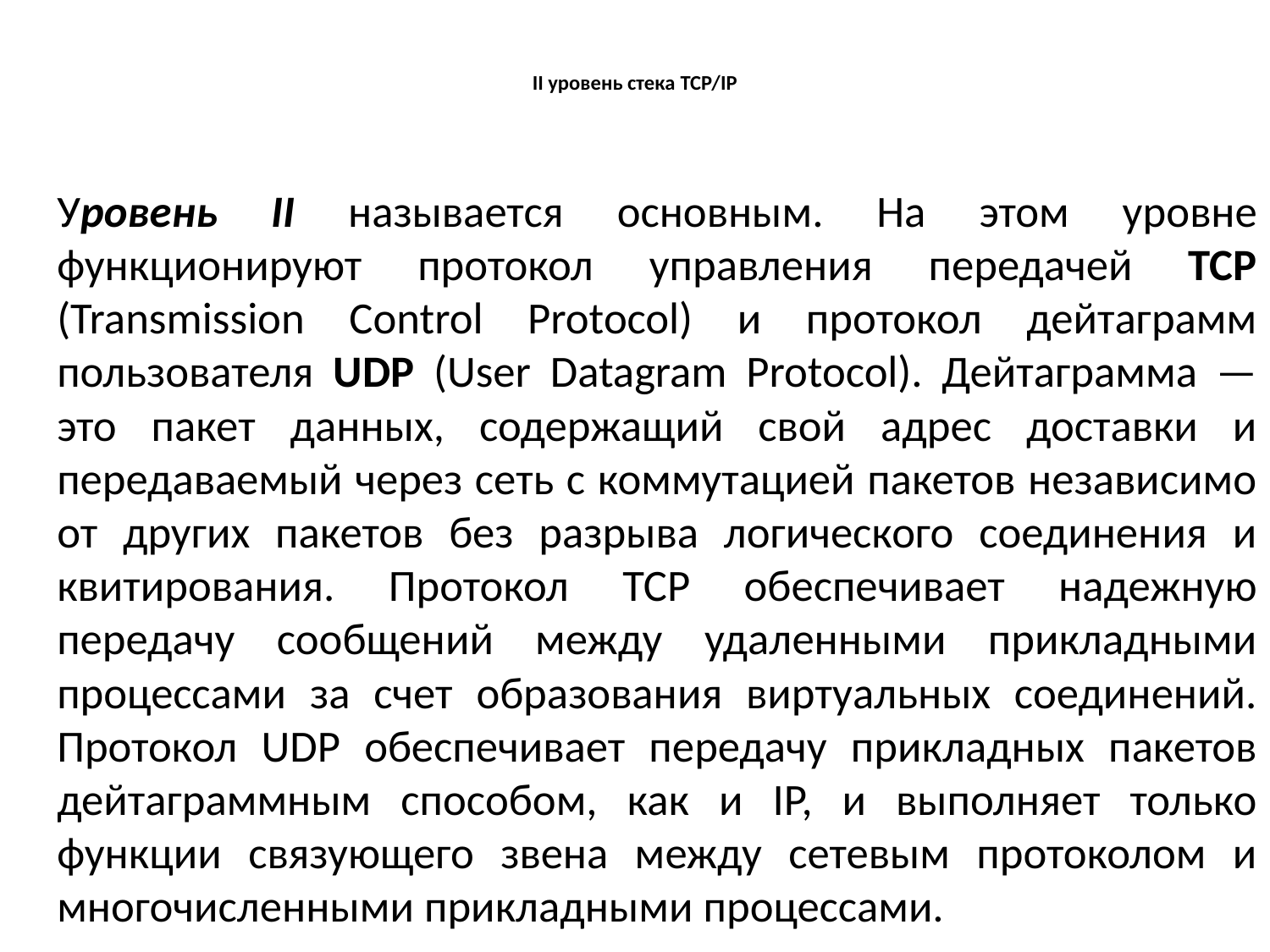

# II уровень стека TCP/IP
	Уровень II называется основным. На этом уровне функционируют протокол управления передачей TCP (Transmission Control Protocol) и протокол дейтаграмм пользователя UDP (User Datagram Protocol). Дейтаграмма — это пакет данных, содержащий свой адрес доставки и передаваемый через сеть с коммутацией пакетов независимо от других пакетов без разрыва логического соединения и квитирования. Протокол TCP обеспечивает надежную передачу сообщений между удаленными прикладными процессами за счет образования виртуальных соединений. Протокол UDP обеспечивает передачу прикладных пакетов дейтаграммным способом, как и IP, и выполняет только функции связующего звена между сетевым протоколом и многочисленными прикладными процессами.